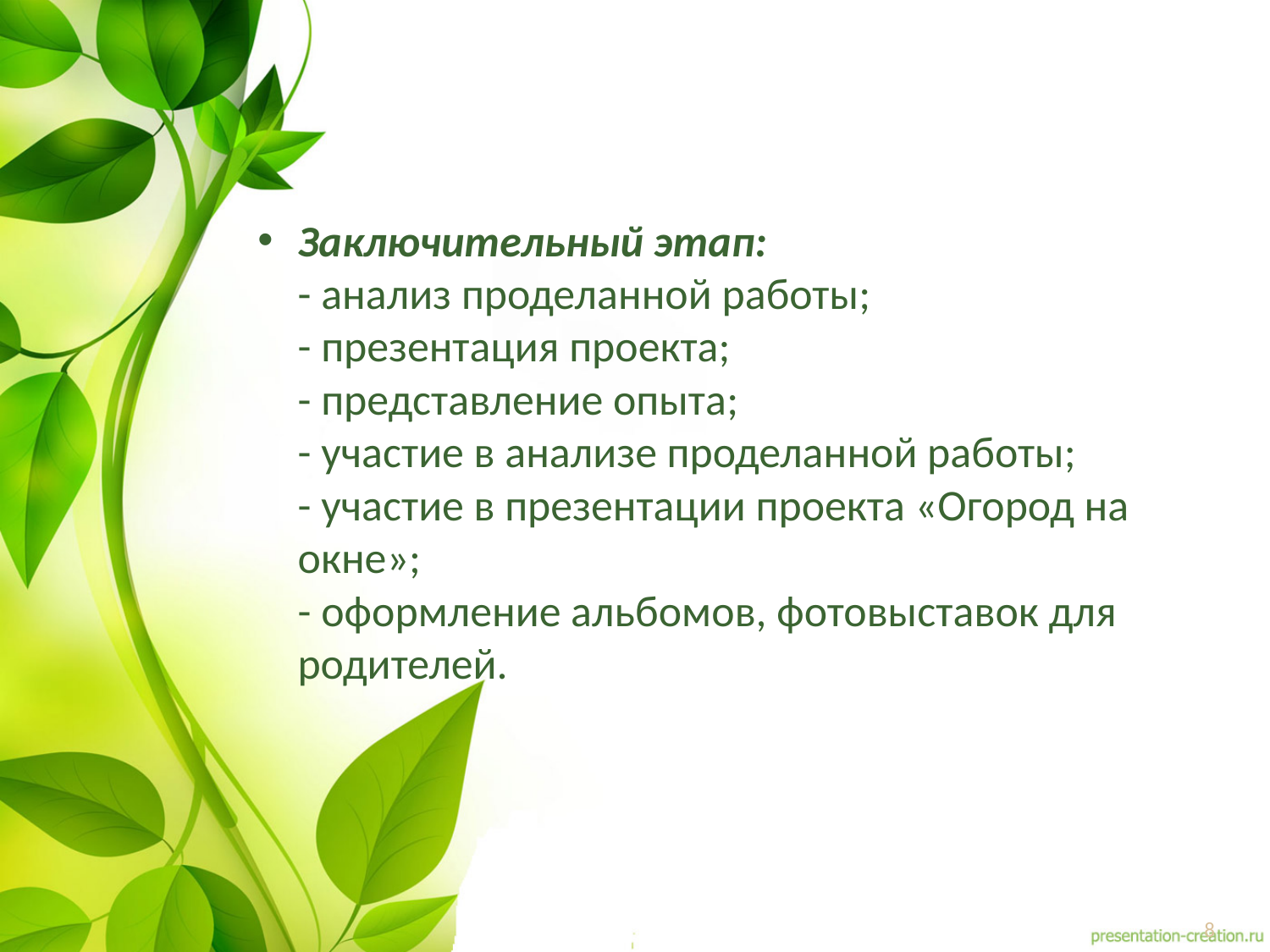

Заключительный этап:
- анализ проделанной работы;
- презентация проекта;
- представление опыта;
- участие в анализе проделанной работы;
- участие в презентации проекта «Огород на окне»;
- оформление альбомов, фотовыставок для родителей.